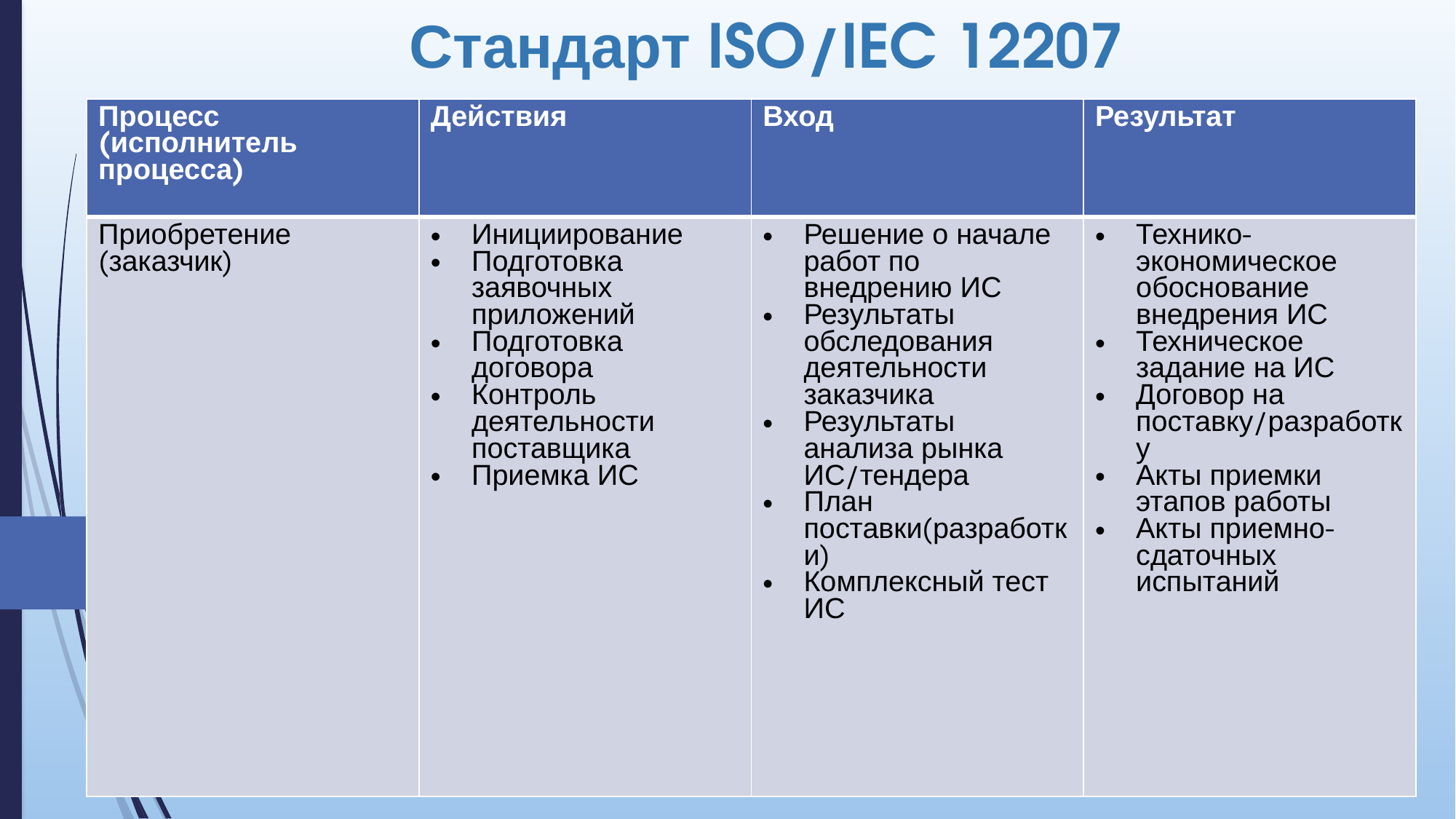

Стандарт ISO/IEC 12207
| Процесс (исполнитель процесса) | Действия | Вход | Результат |
| --- | --- | --- | --- |
| Приобретение (заказчик) | Инициирование Подготовка заявочных приложений Подготовка договора Контроль деятельности поставщика Приемка ИС | Решение о начале работ по внедрению ИС Результаты обследования деятельности заказчика Результаты анализа рынка ИС/тендера План поставки(разработки) Комплексный тест ИС | Технико-экономическое обоснование внедрения ИС Техническое задание на ИС Договор на поставку/разработку Акты приемки этапов работы Акты приемно-сдаточных испытаний |